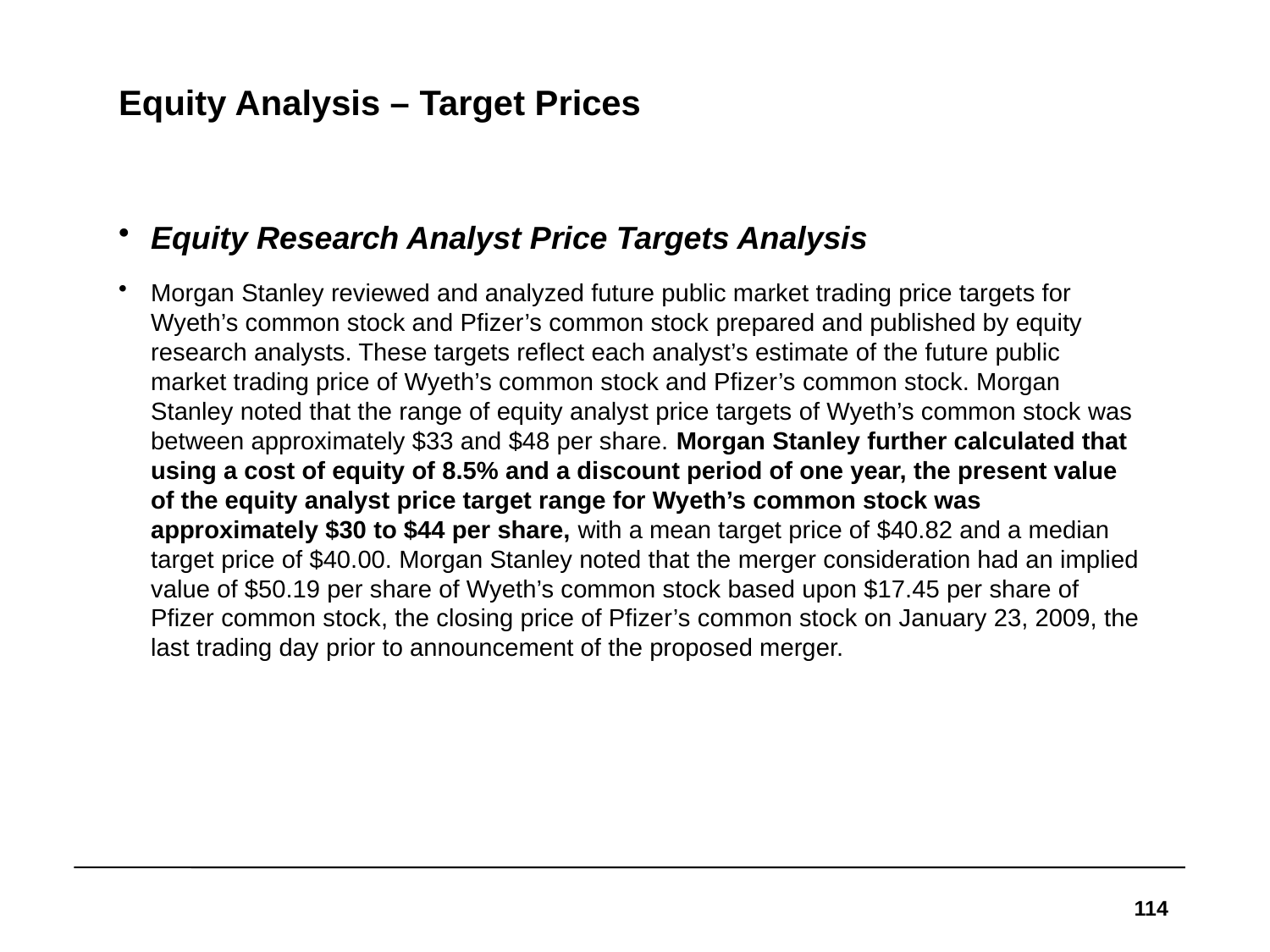

# Equity Analysis – Target Prices
Equity Research Analyst Price Targets Analysis
Morgan Stanley reviewed and analyzed future public market trading price targets for Wyeth’s common stock and Pfizer’s common stock prepared and published by equity research analysts. These targets reflect each analyst’s estimate of the future public market trading price of Wyeth’s common stock and Pfizer’s common stock. Morgan Stanley noted that the range of equity analyst price targets of Wyeth’s common stock was between approximately $33 and $48 per share. Morgan Stanley further calculated that using a cost of equity of 8.5% and a discount period of one year, the present value of the equity analyst price target range for Wyeth’s common stock was approximately $30 to $44 per share, with a mean target price of $40.82 and a median target price of $40.00. Morgan Stanley noted that the merger consideration had an implied value of $50.19 per share of Wyeth’s common stock based upon $17.45 per share of Pfizer common stock, the closing price of Pfizer’s common stock on January 23, 2009, the last trading day prior to announcement of the proposed merger.